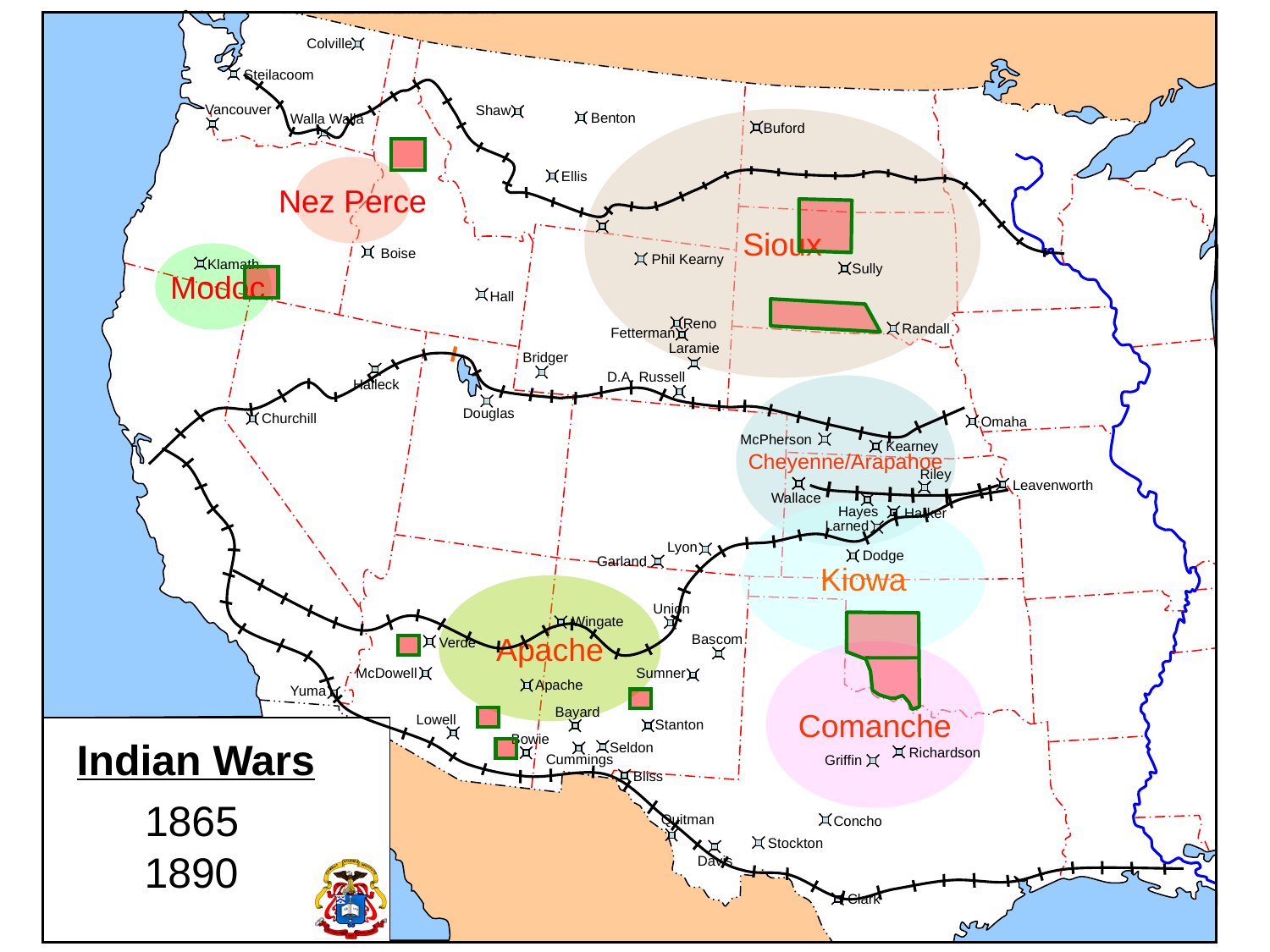

Colville

Steilacoom

Vancouver
Shaw
Benton
Walla Walla

Sioux

Buford

Nez Perce
Ellis

Boise
 Modoc
Phil Kearny

Klamath

Sully

Hall

Reno

Fetterman

Randall

Laramie
Bridger

D.A. Russell

Halleck
Cheyenne/Arapahoe

Douglas

Churchill

Omaha

McPherson

Kearney

Riley
Leavenworth

Wallace

Hayes
Harker
Kiowa

Larned

Lyon
Dodge

Garland

Apache
Union
Wingate

Bascom
Verde

Comanche

McDowell
Sumner

Apache
Yuma

Bayard
Lowell

Stanton

Bowie

Indian Wars

Seldon
Richardson

Cummings
Griffin

Bliss

1865
Quitman
Concho

Stockton

1890

Davis
Clark